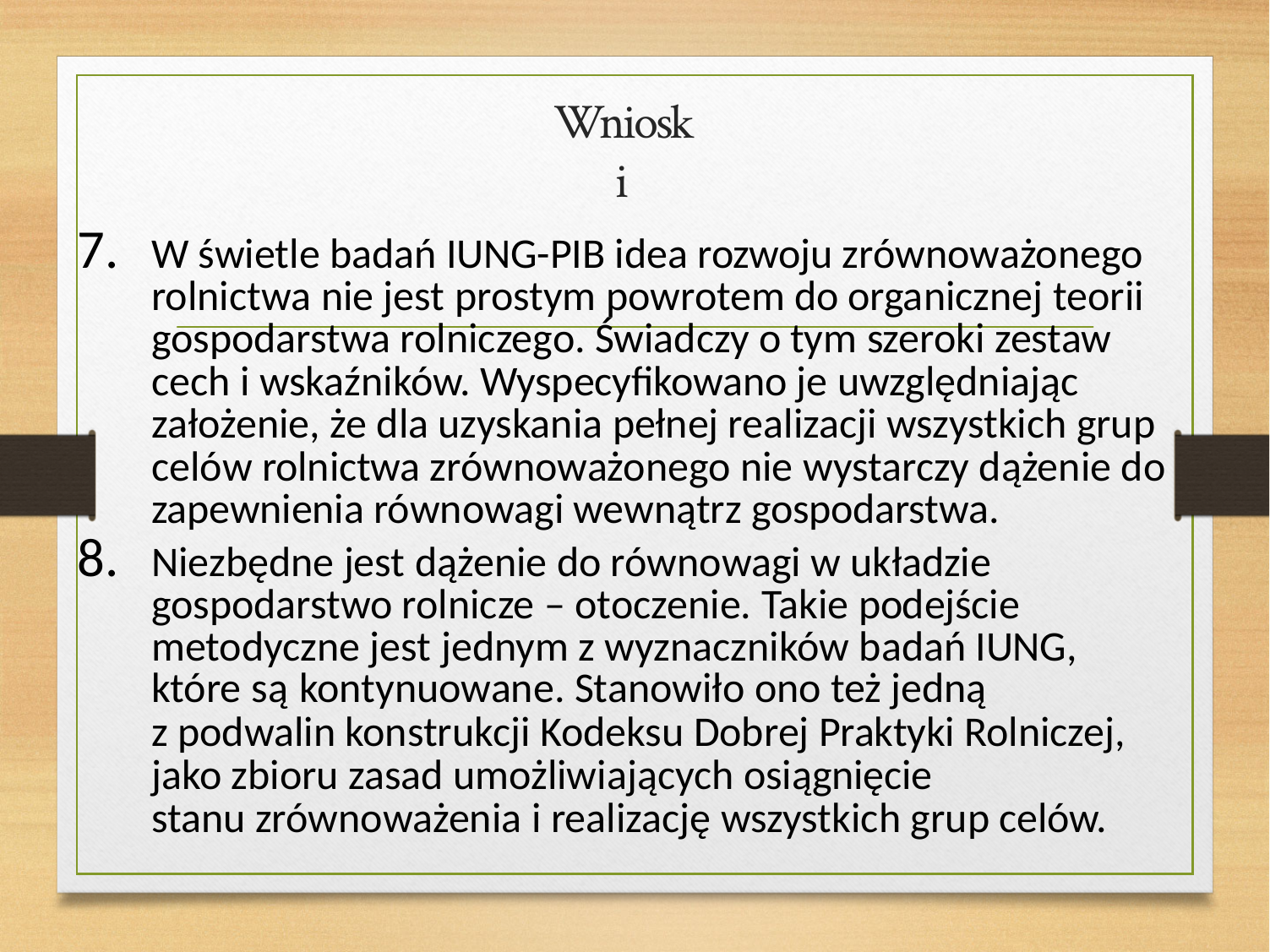

# Wnioski
W świetle badań IUNG-PIB idea rozwoju zrównoważonego rolnictwa nie jest prostym powrotem do organicznej teorii gospodarstwa rolniczego. Świadczy o tym szeroki zestaw cech i wskaźników. Wyspecyfikowano je uwzględniając założenie, że dla uzyskania pełnej realizacji wszystkich grup celów rolnictwa zrównoważonego nie wystarczy dążenie do zapewnienia równowagi wewnątrz gospodarstwa.
Niezbędne jest dążenie do równowagi w układzie gospodarstwo rolnicze – otoczenie. Takie podejście metodyczne jest jednym z wyznaczników badań IUNG, które są kontynuowane. Stanowiło ono też jedną
z podwalin konstrukcji Kodeksu Dobrej Praktyki Rolniczej, jako zbioru zasad umożliwiających osiągnięcie
stanu zrównoważenia i realizację wszystkich grup celów.